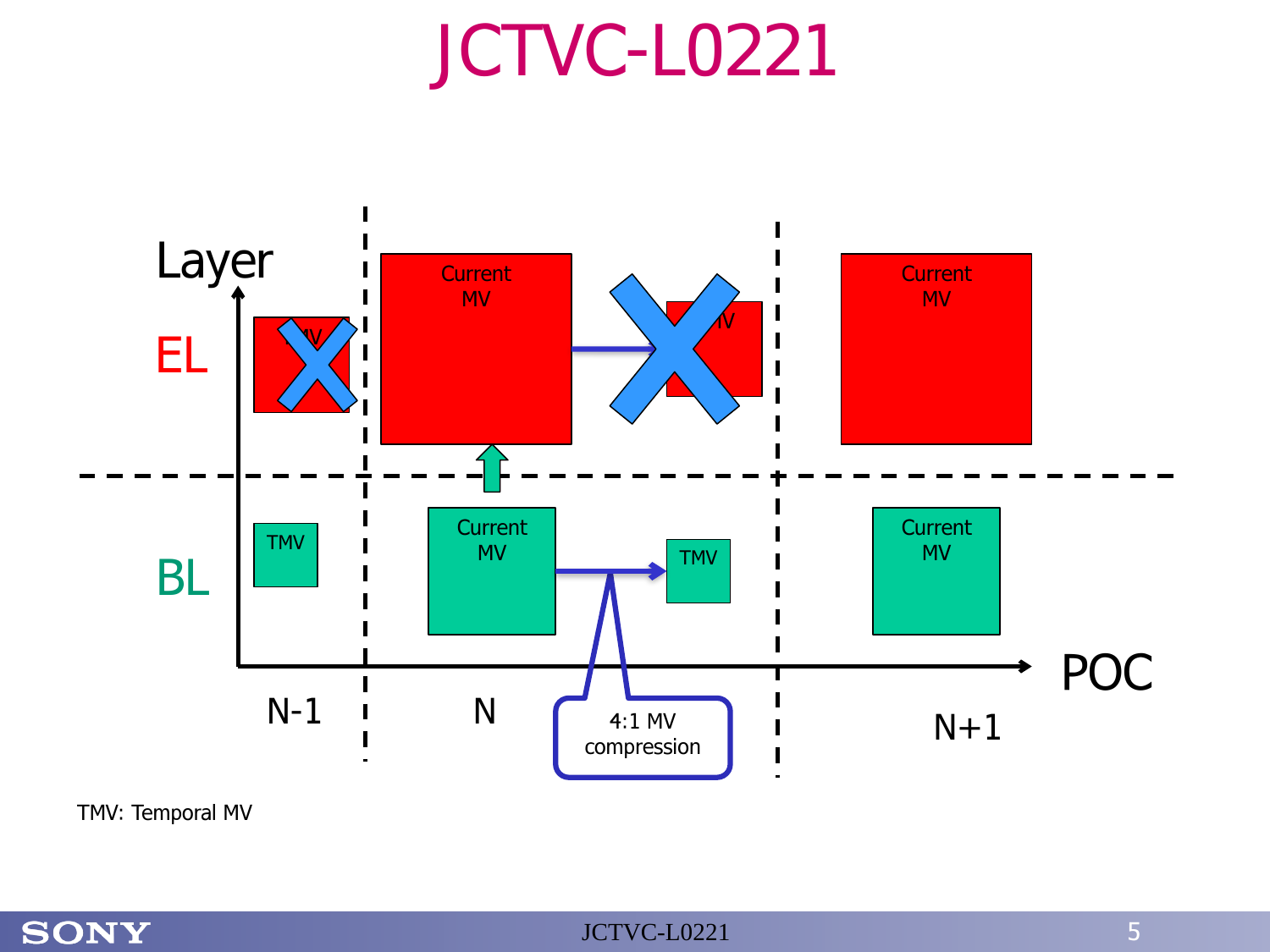

# JCTVC-L0221
Layer

Current
MV
Current
MV

TMV
EL
TMV

Current
MV
Current
MV
TMV
BL
TMV
POC
N-1
N
4:1 MV compression
N+1
TMV: Temporal MV
JCTVC-L0221
5